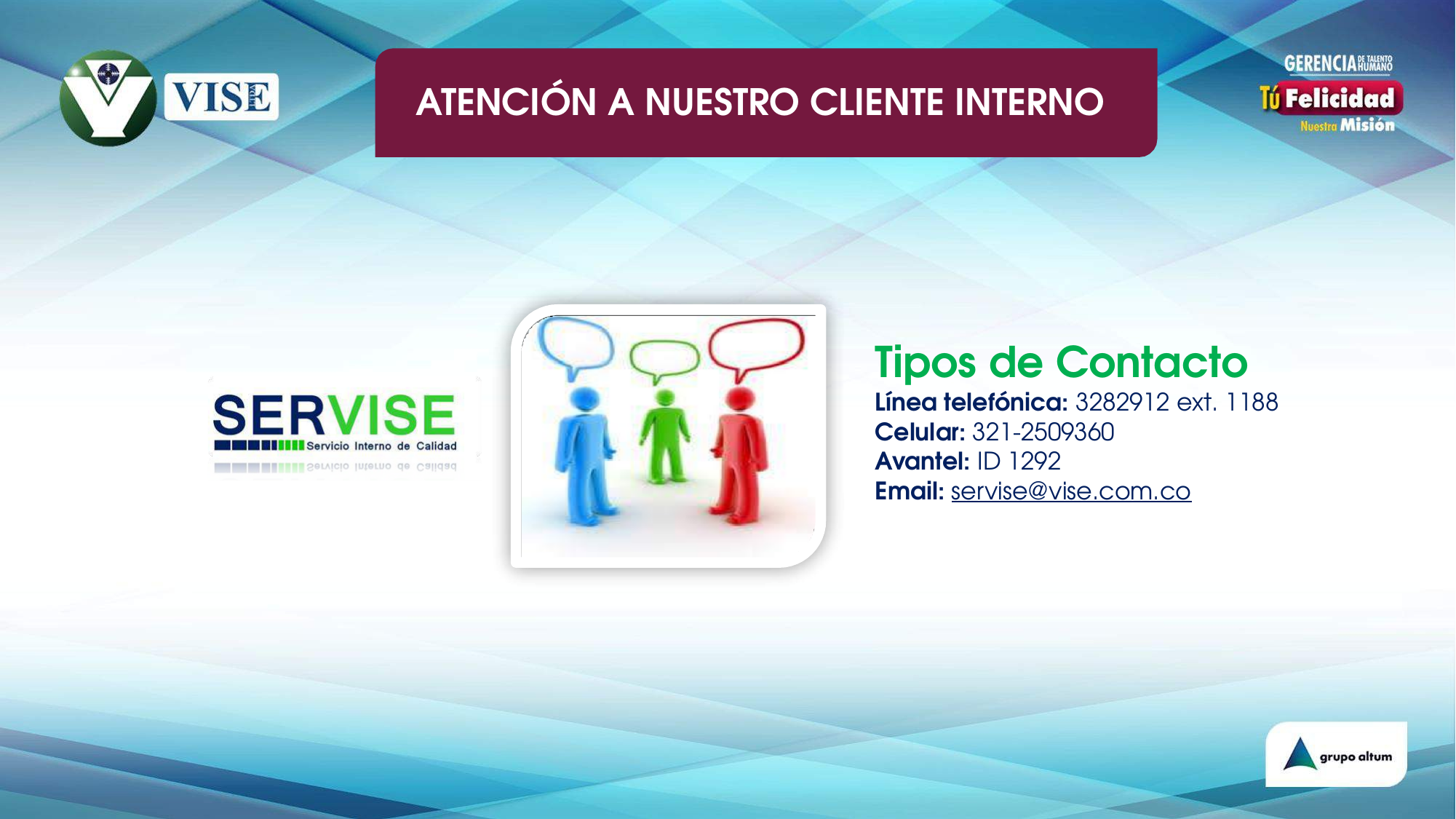

# ATENCIÓN A NUESTRO CLIENTE INTERNO
Tipos de Contacto
Línea telefónica: 3282912 ext. 1188
Celular: 321-2509360
Avantel: ID 1292
Email: servise@vise.com.co